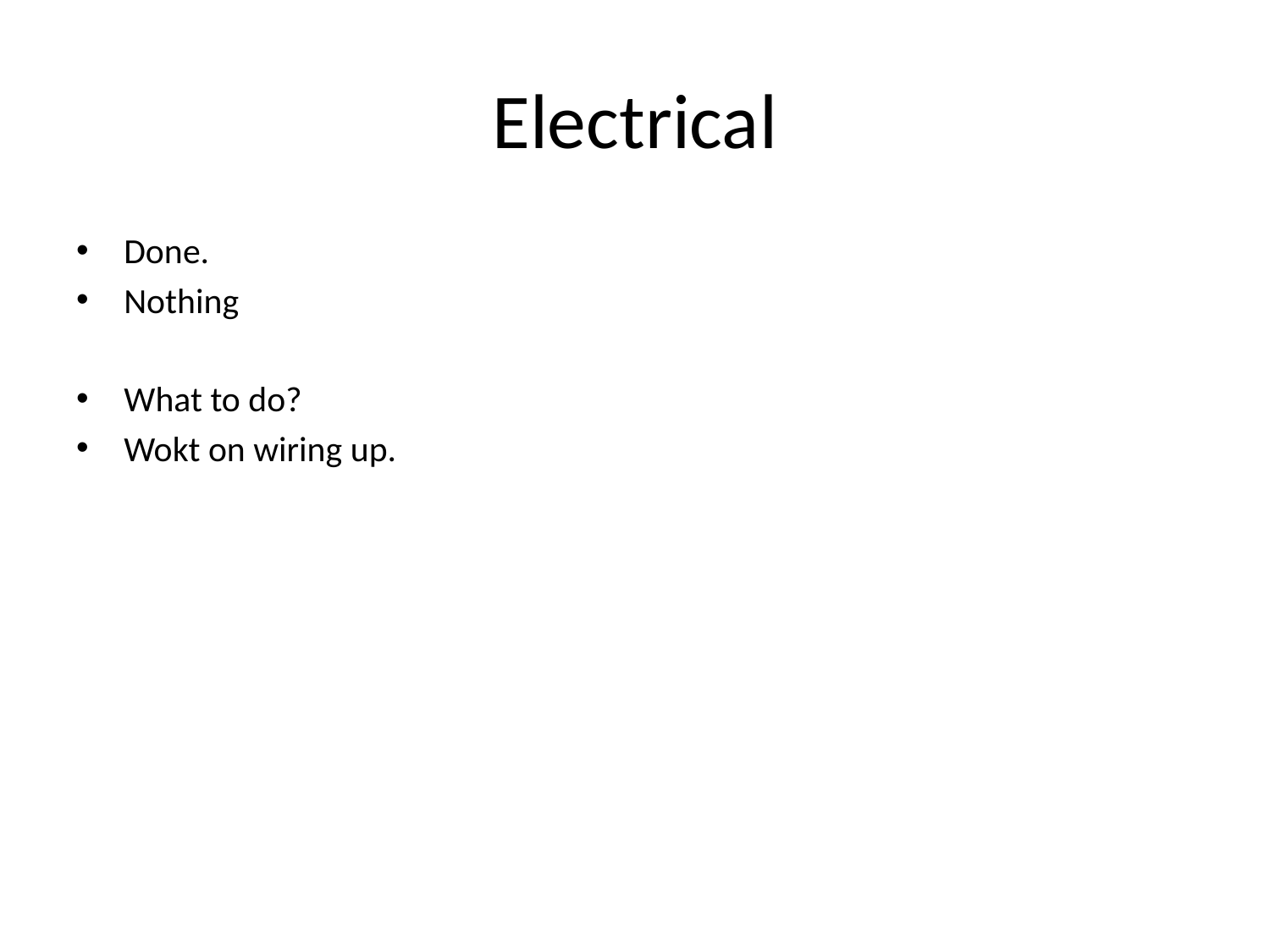

# Electrical
Done.
Nothing

What to do?
Wokt on wiring up.